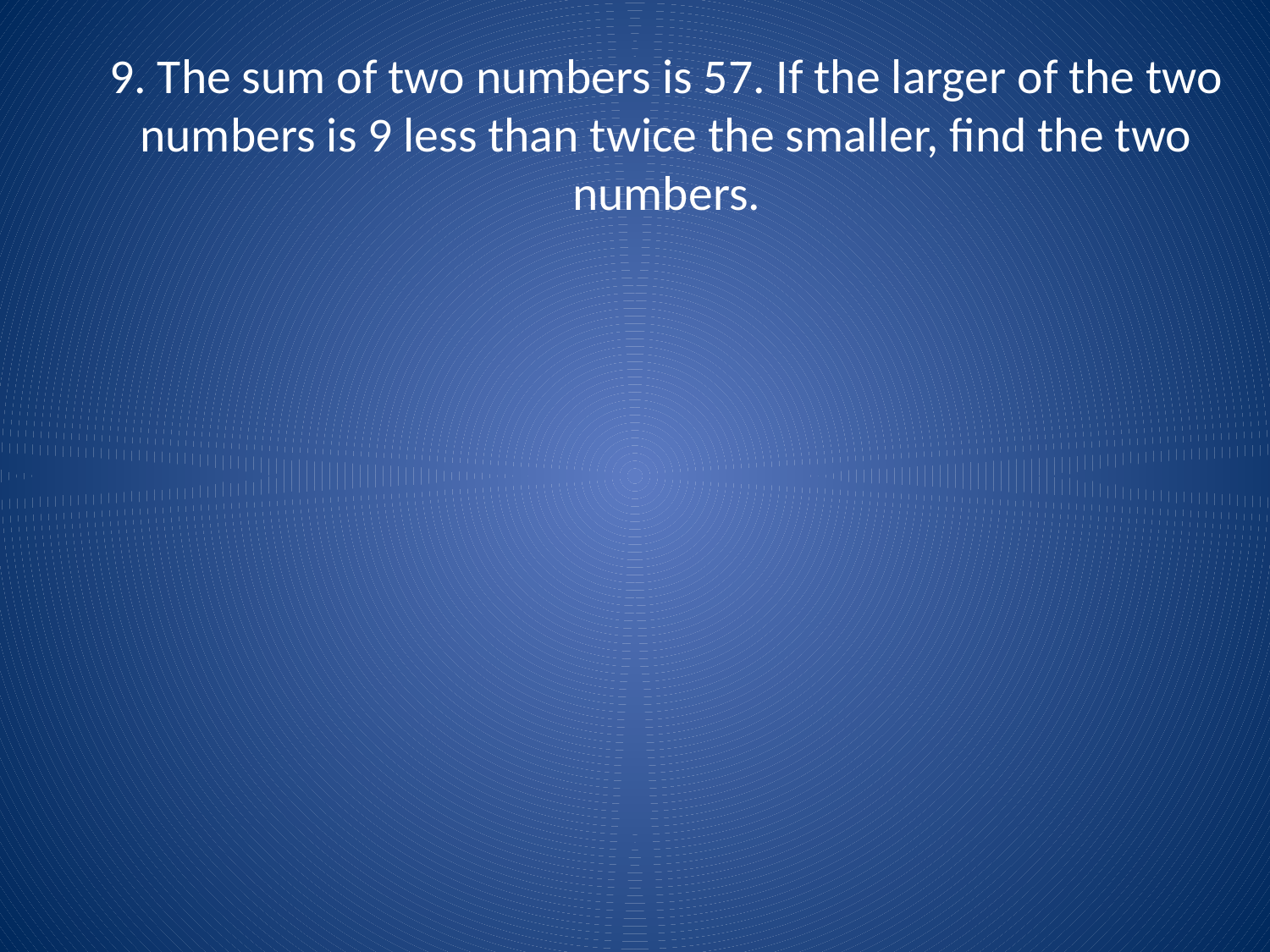

# 9. The sum of two numbers is 57. If the larger of the two numbers is 9 less than twice the smaller, find the two numbers.